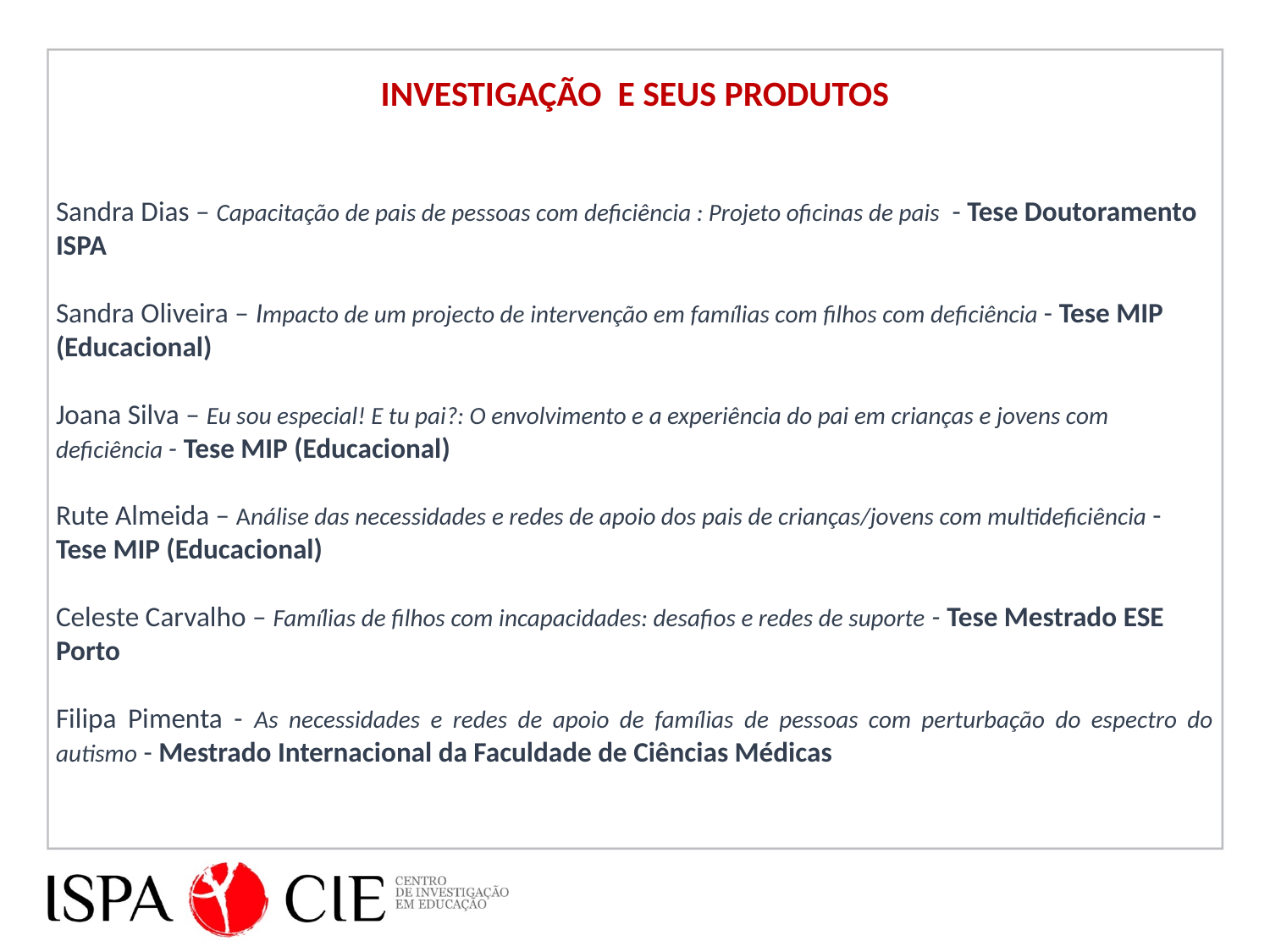

INVESTIGAÇÃO  E SEUS PRODUTOS

Sandra Dias – Capacitação de pais de pessoas com deficiência : Projeto oficinas de pais  - Tese Doutoramento ISPA

Sandra Oliveira – Impacto de um projecto de intervenção em famílias com filhos com deficiência - Tese MIP (Educacional)

Joana Silva – Eu sou especial! E tu pai?: O envolvimento e a experiência do pai em crianças e jovens com deficiência - Tese MIP (Educacional)

Rute Almeida – Análise das necessidades e redes de apoio dos pais de crianças/jovens com multideficiência - Tese MIP (Educacional)

Celeste Carvalho – Famílias de filhos com incapacidades: desafios e redes de suporte - Tese Mestrado ESE Porto

Filipa Pimenta - As necessidades e redes de apoio de famílias de pessoas com perturbação do espectro do autismo - Mestrado Internacional da Faculdade de Ciências Médicas